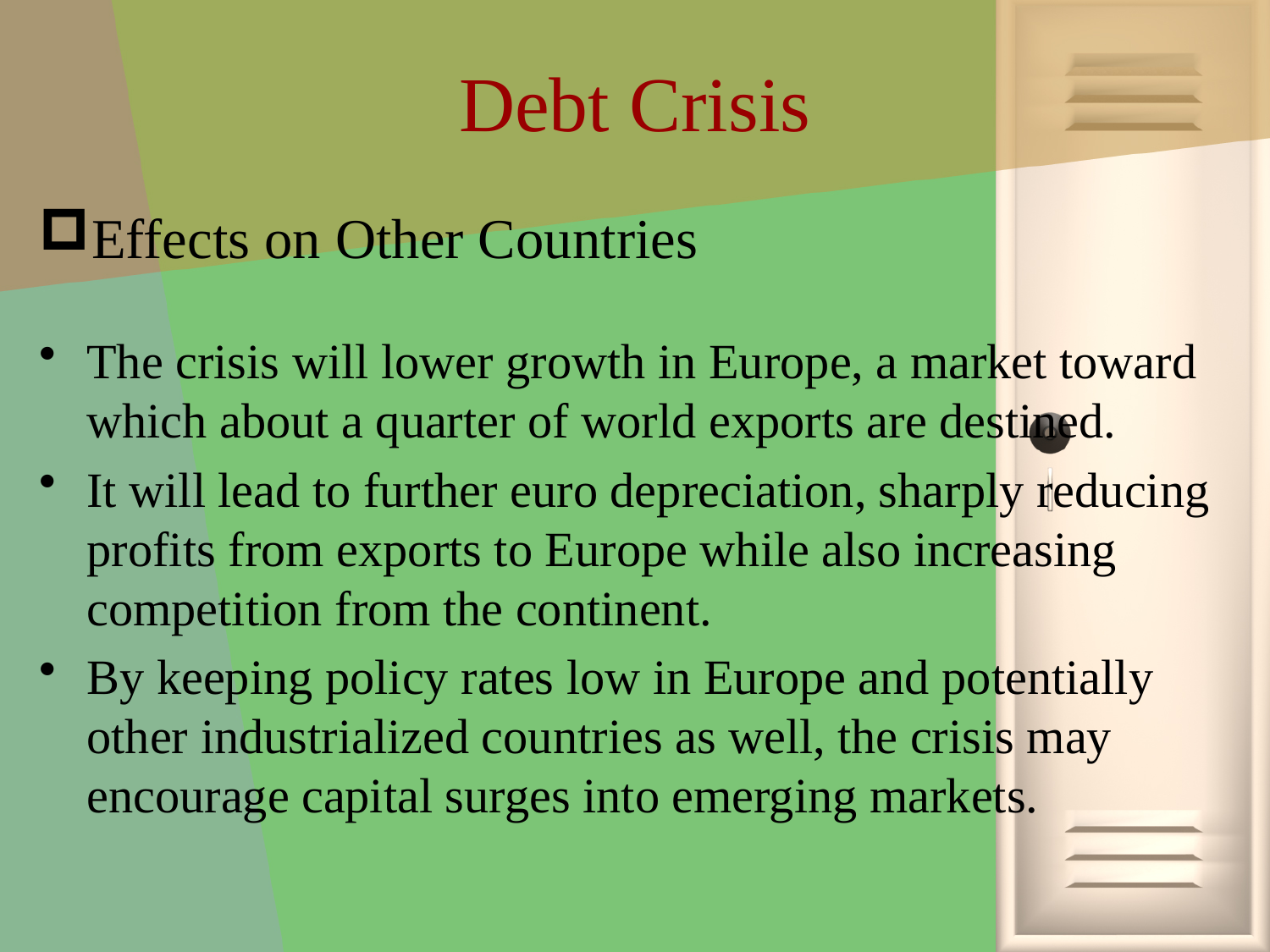

# Debt Crisis
Effects on Other Countries

The crisis will lower growth in Europe, a market toward which about a quarter of world exports are destined.
It will lead to further euro depreciation, sharply reducing profits from exports to Europe while also increasing competition from the continent.
By keeping policy rates low in Europe and potentially other industrialized countries as well, the crisis may encourage capital surges into emerging markets.